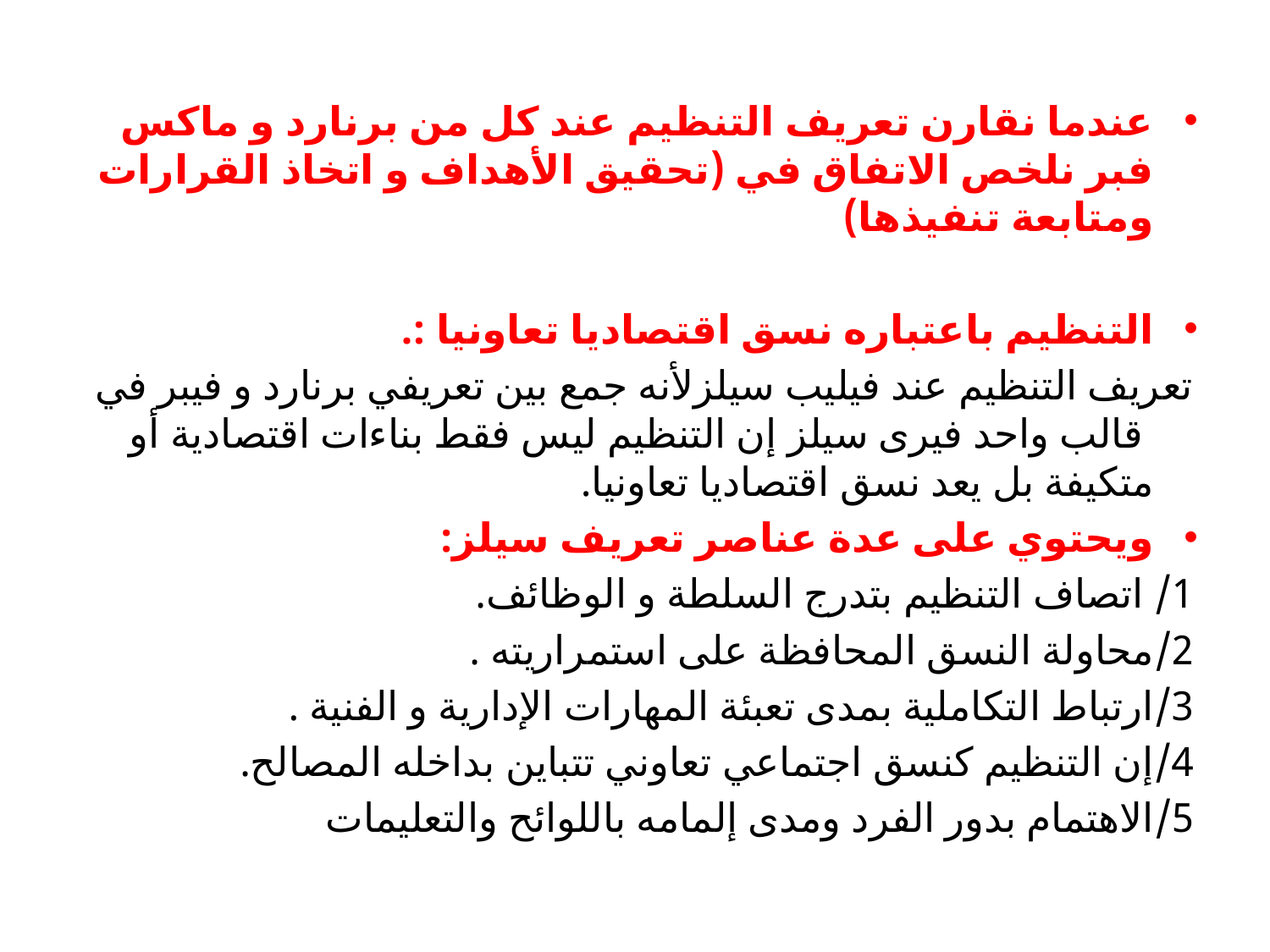

عندما نقارن تعريف التنظيم عند كل من برنارد و ماكس فبر نلخص الاتفاق في (تحقيق الأهداف و اتخاذ القرارات ومتابعة تنفيذها)

التنظيم باعتباره نسق اقتصاديا تعاونيا :.
تعريف التنظيم عند فيليب سيلزلأنه جمع بين تعريفي برنارد و فيبر في  قالب واحد فيرى سيلز إن التنظيم ليس فقط بناءات اقتصادية أو متكيفة بل يعد نسق اقتصاديا تعاونيا.
ويحتوي على عدة عناصر تعريف سيلز:
1/ اتصاف التنظيم بتدرج السلطة و الوظائف.
2/محاولة النسق المحافظة على استمراريته .
3/ارتباط التكاملية بمدى تعبئة المهارات اﻹدارية و الفنية .
4/إن التنظيم كنسق اجتماعي تعاوني تتباين بداخله المصالح.
5/الاهتمام بدور الفرد ومدى إلمامه باللوائح والتعليمات